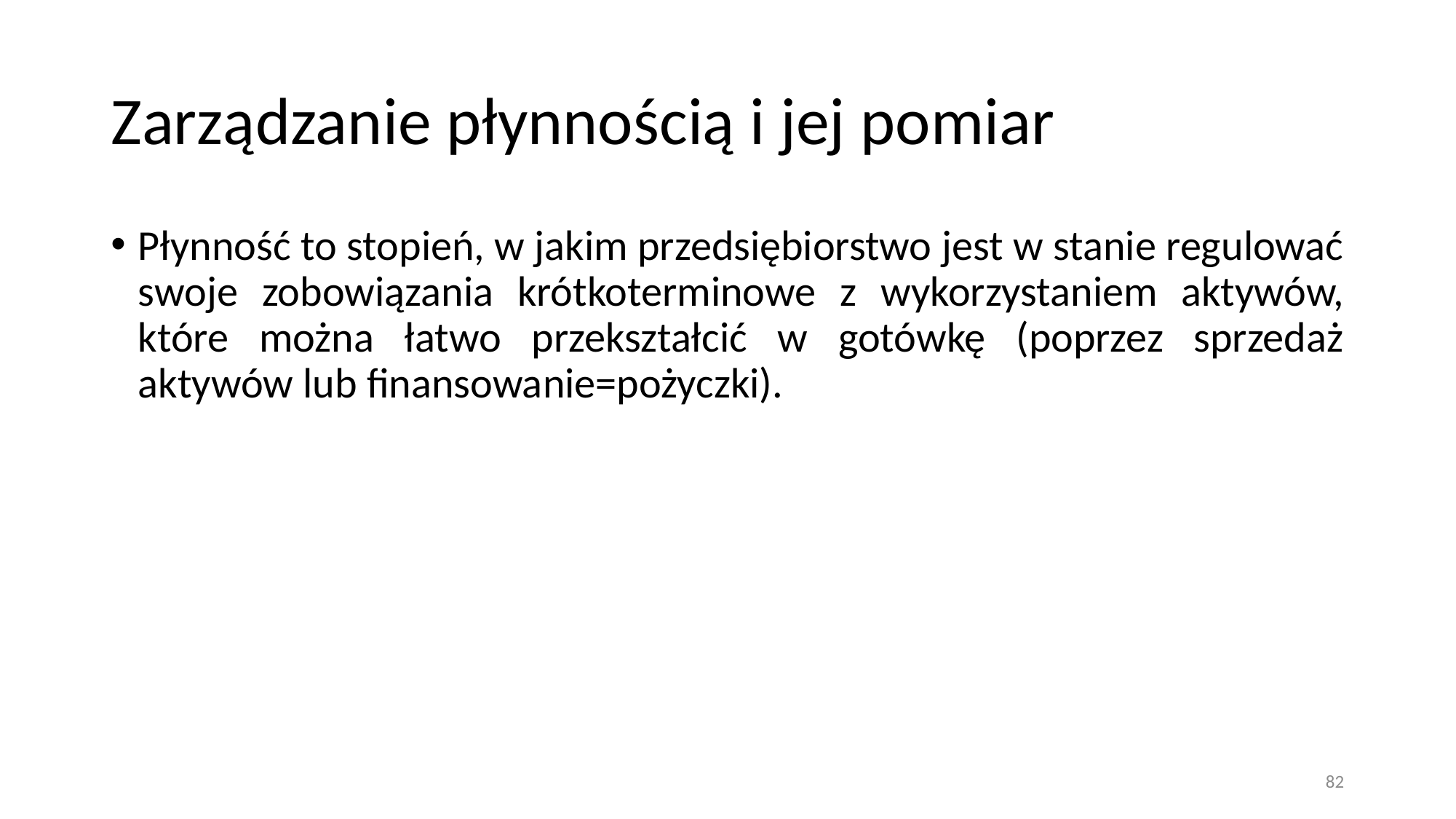

# Zarządzanie płynnością i jej pomiar
Płynność to stopień, w jakim przedsiębiorstwo jest w stanie regulować swoje zobowiązania krótkoterminowe z wykorzystaniem aktywów, które można łatwo przekształcić w gotówkę (poprzez sprzedaż aktywów lub finansowanie=pożyczki).

82